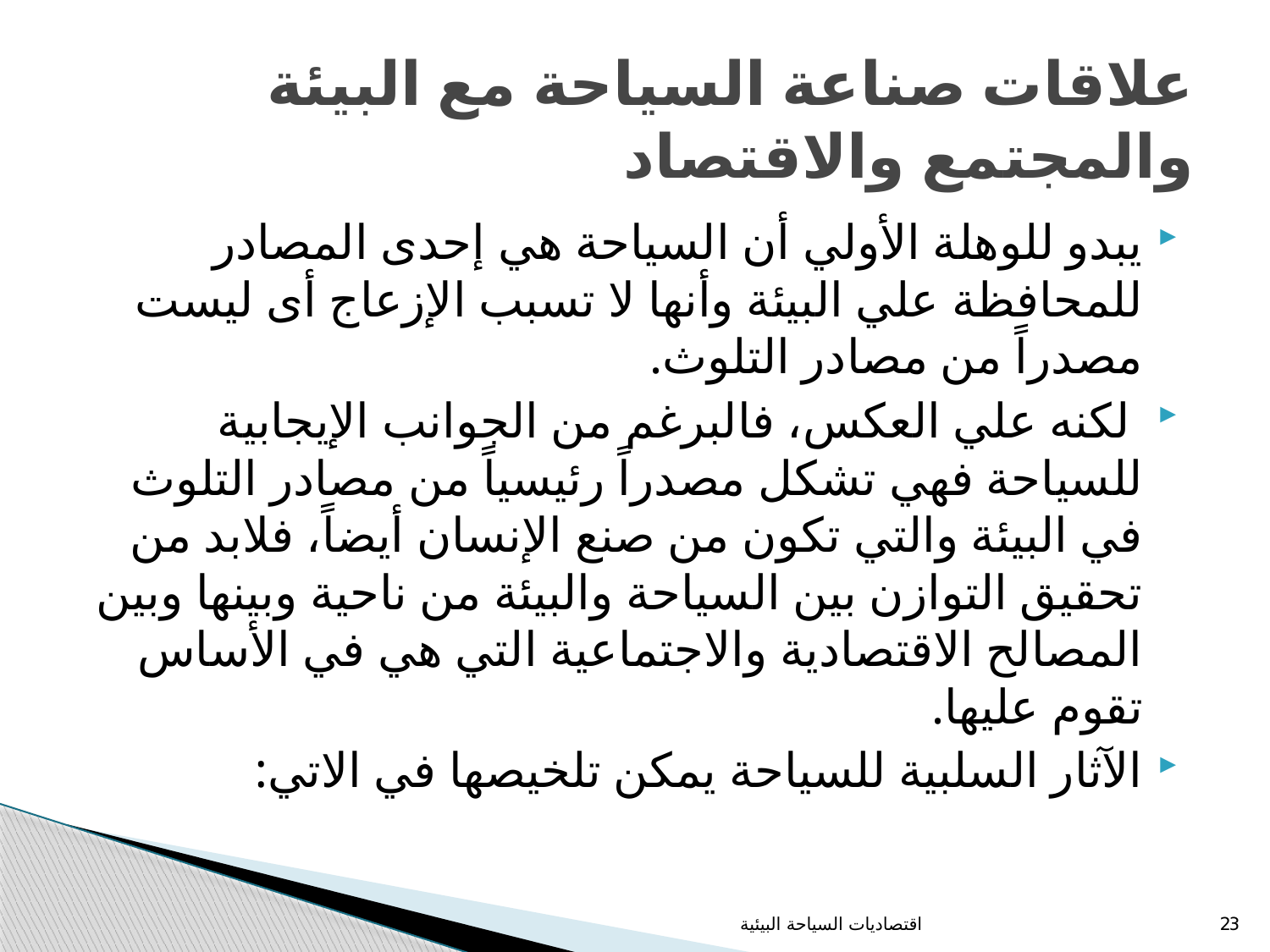

# علاقات صناعة السياحة مع البيئة والمجتمع والاقتصاد
يبدو للوهلة الأولي أن السياحة هي إحدى المصادر للمحافظة علي البيئة وأنها لا تسبب الإزعاج أى ليست مصدراً من مصادر التلوث.
 لكنه علي العكس، فالبرغم من الجوانب الإيجابية للسياحة فهي تشكل مصدراً رئيسياً من مصادر التلوث في البيئة والتي تكون من صنع الإنسان أيضاً، فلابد من تحقيق التوازن بين السياحة والبيئة من ناحية وبينها وبين المصالح الاقتصادية والاجتماعية التي هي في الأساس تقوم عليها.
الآثار السلبية للسياحة يمكن تلخيصها في الاتي:
اقتصاديات السياحة البيئية
23